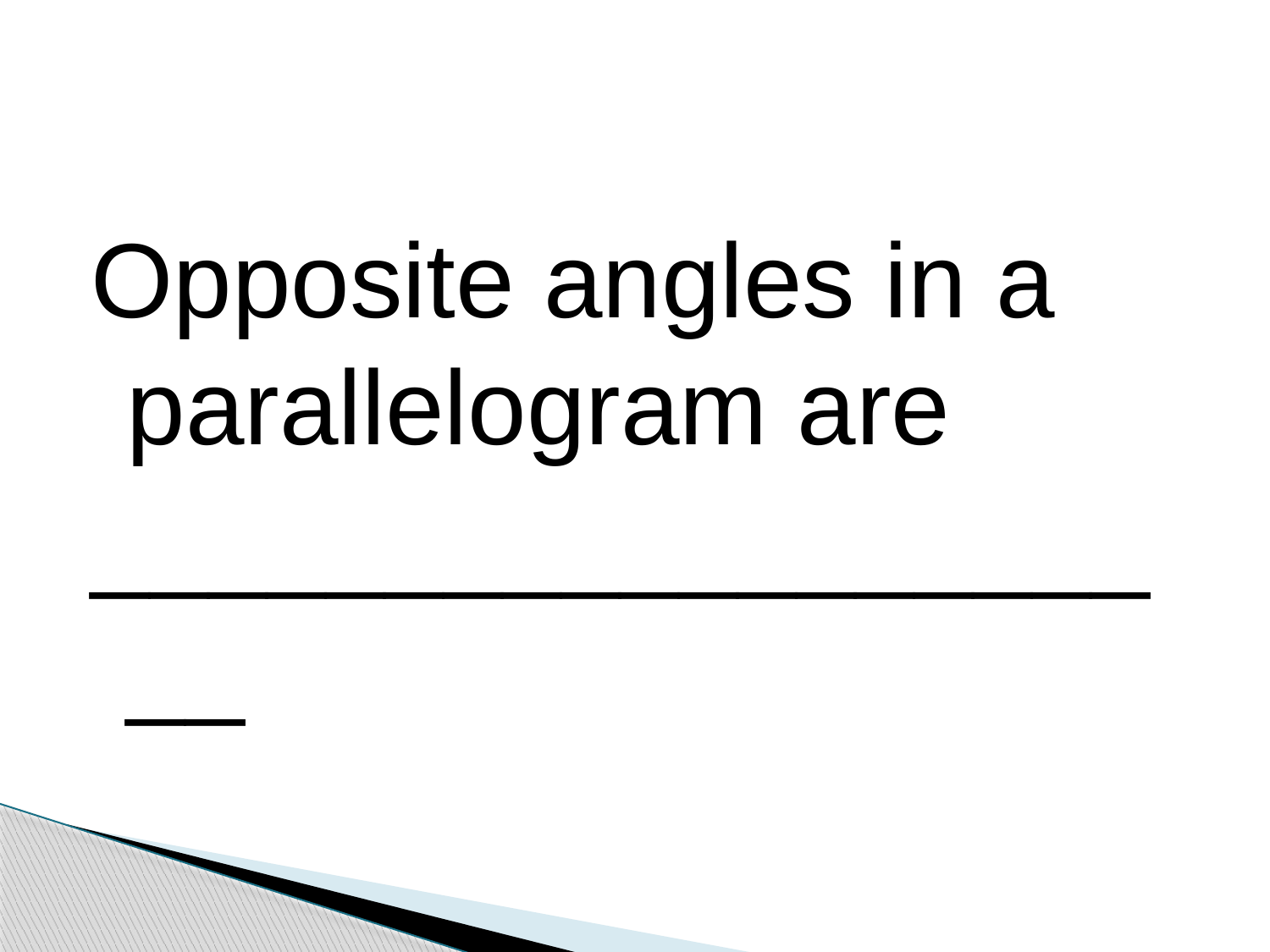

#
Opposite angles in a parallelogram are
____________________